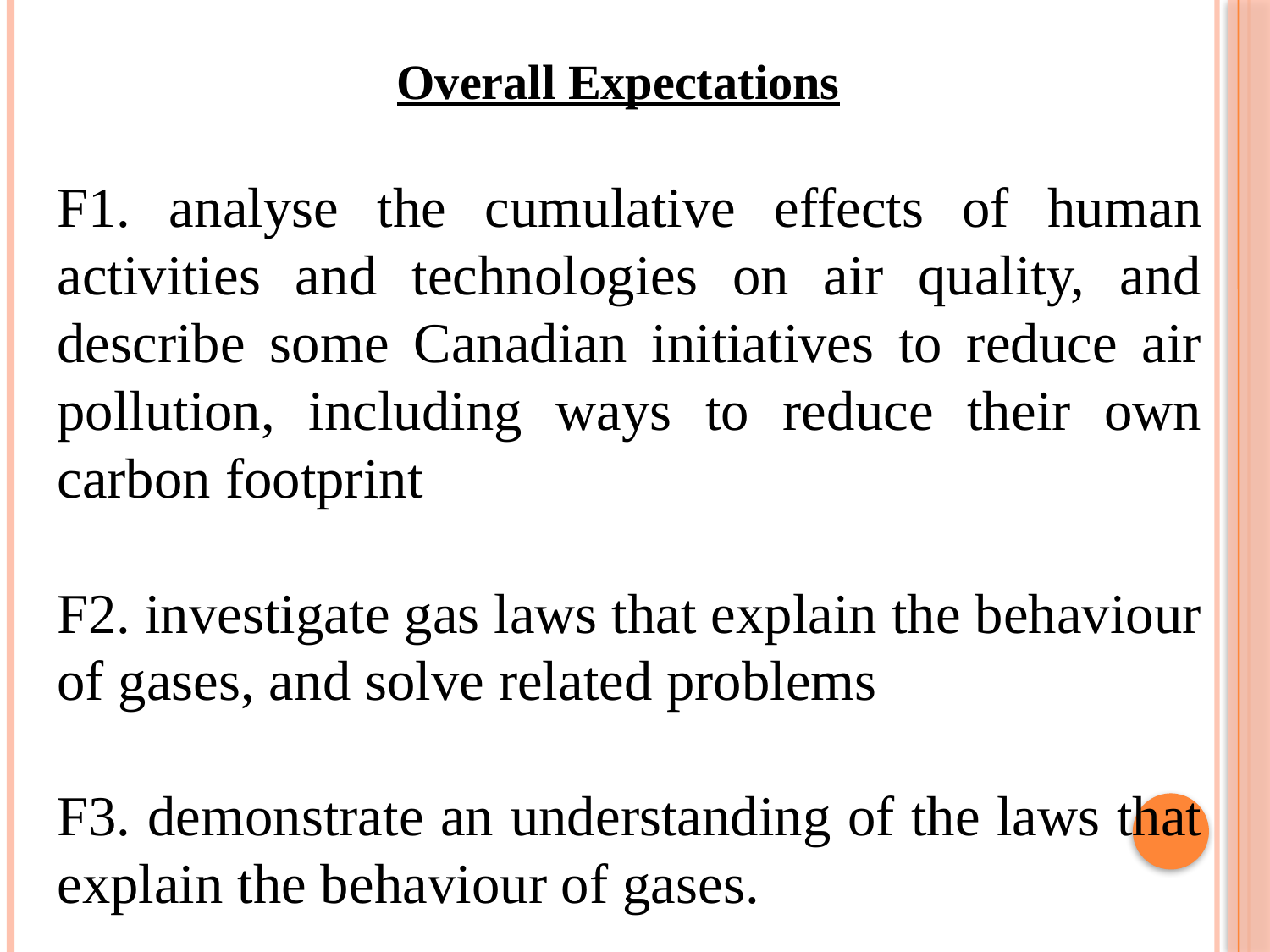

Overall Expectations
F1. analyse the cumulative effects of human activities and technologies on air quality, and describe some Canadian initiatives to reduce air pollution, including ways to reduce their own carbon footprint
F2. investigate gas laws that explain the behaviour of gases, and solve related problems
F3. demonstrate an understanding of the laws that explain the behaviour of gases.